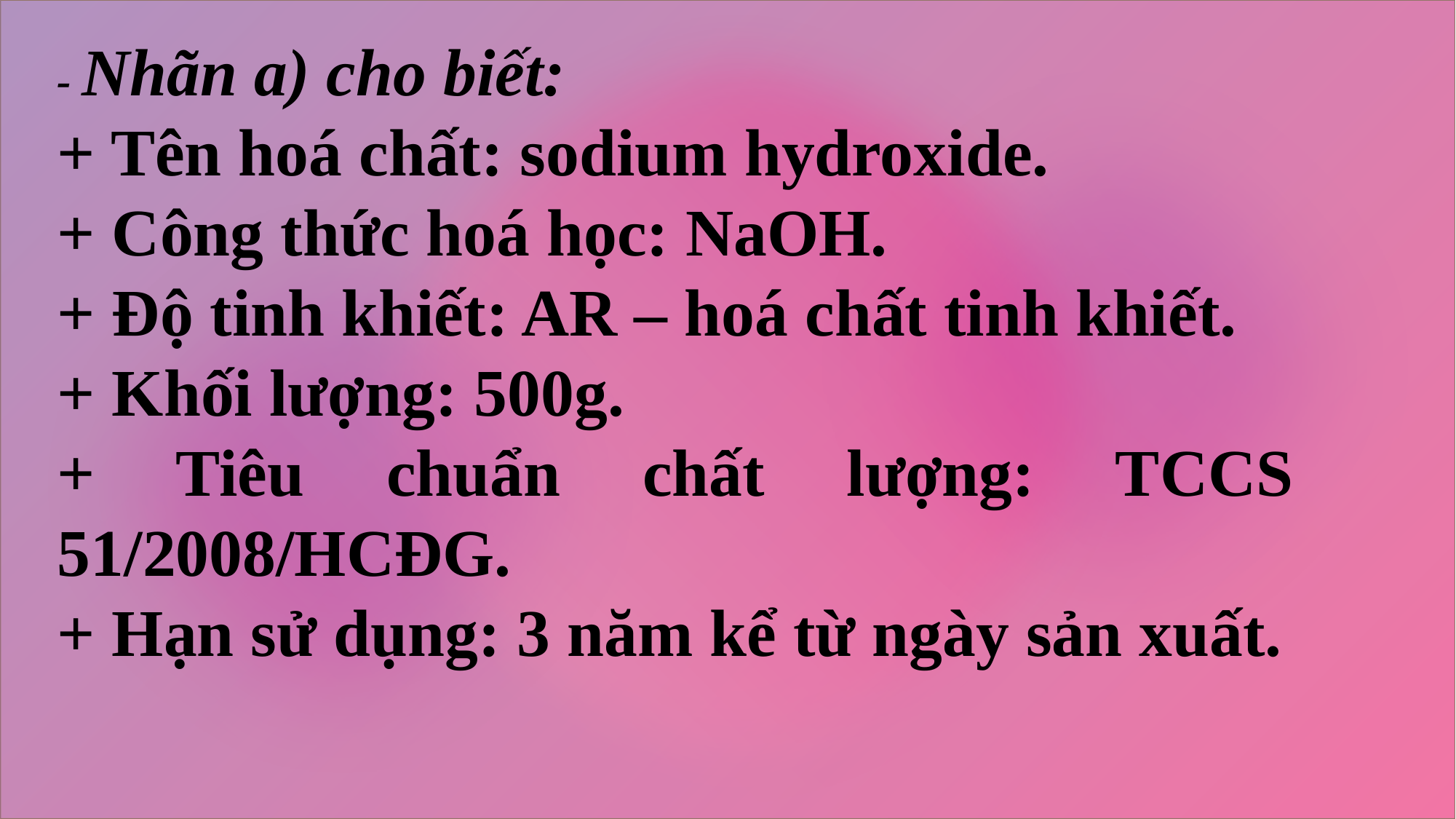

- Nhãn a) cho biết:
+ Tên hoá chất: sodium hydroxide.
+ Công thức hoá học: NaOH.
+ Độ tinh khiết: AR – hoá chất tinh khiết.
+ Khối lượng: 500g.
+ Tiêu chuẩn chất lượng: TCCS 51/2008/HCĐG.
+ Hạn sử dụng: 3 năm kể từ ngày sản xuất.